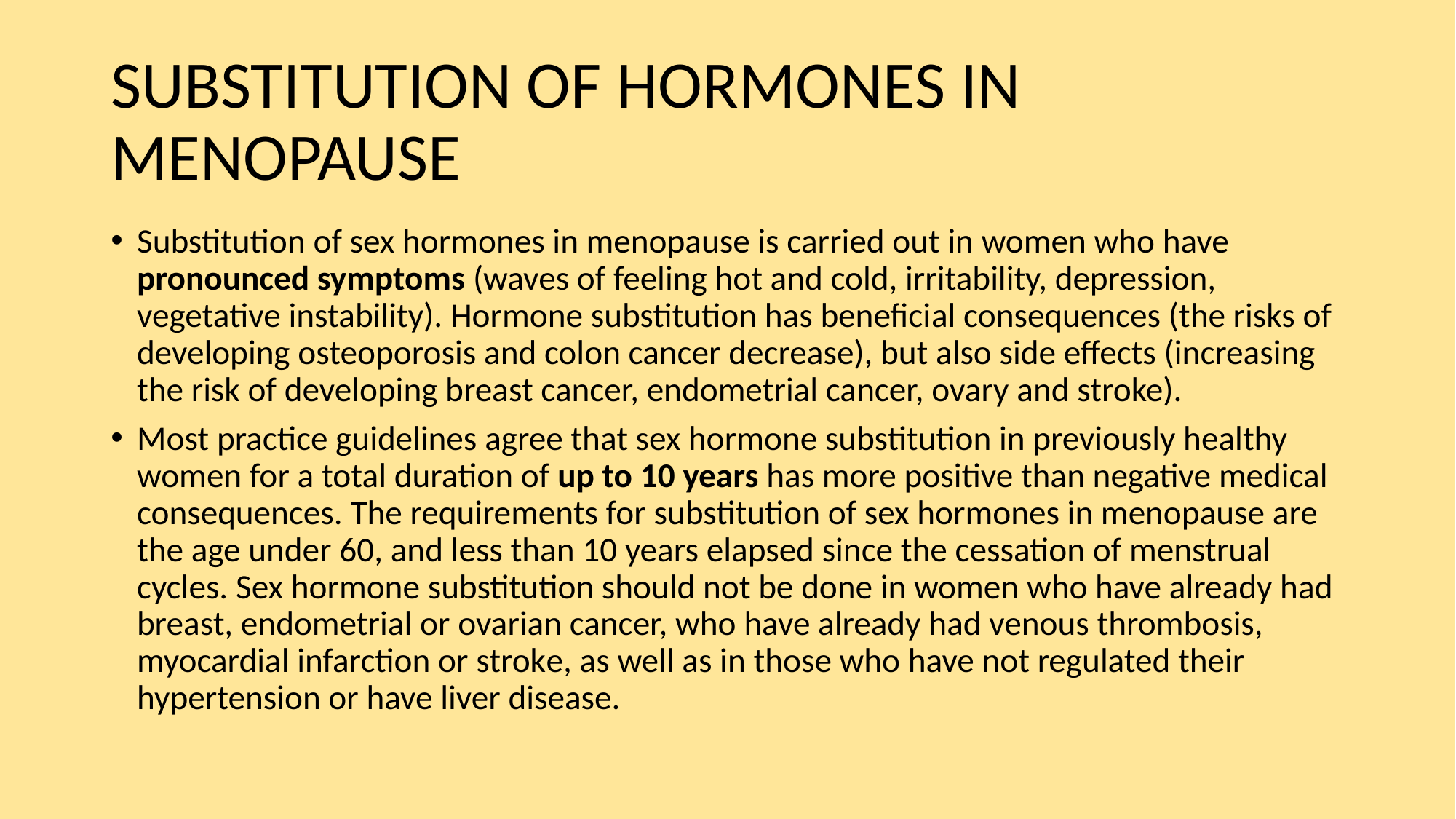

# SUBSTITUTION OF HORMONES IN MENOPAUSE
Substitution of sex hormones in menopause is carried out in women who have pronounced symptoms (waves of feeling hot and cold, irritability, depression, vegetative instability). Hormone substitution has beneficial consequences (the risks of developing osteoporosis and colon cancer decrease), but also side effects (increasing the risk of developing breast cancer, endometrial cancer, ovary and stroke).
Most practice guidelines agree that sex hormone substitution in previously healthy women for a total duration of up to 10 years has more positive than negative medical consequences. The requirements for substitution of sex hormones in menopause are the age under 60, and less than 10 years elapsed since the cessation of menstrual cycles. Sex hormone substitution should not be done in women who have already had breast, endometrial or ovarian cancer, who have already had venous thrombosis, myocardial infarction or stroke, as well as in those who have not regulated their hypertension or have liver disease.